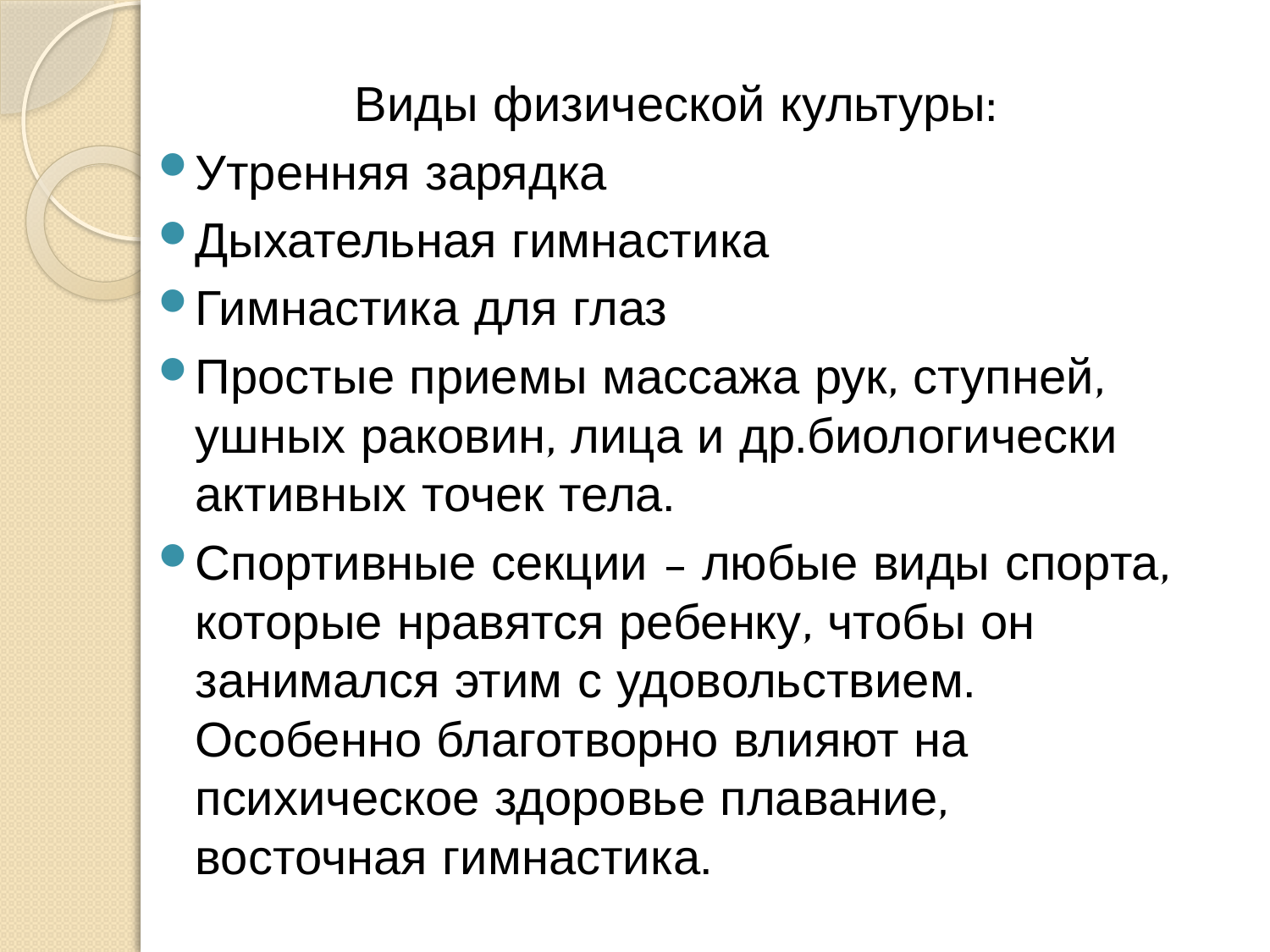

#
Виды физической культуры:
Утренняя зарядка
Дыхательная гимнастика
Гимнастика для глаз
Простые приемы массажа рук, ступней, ушных раковин, лица и др.биологически активных точек тела.
Спортивные секции – любые виды спорта, которые нравятся ребенку, чтобы он занимался этим с удовольствием. Особенно благотворно влияют на психическое здоровье плавание, восточная гимнастика.